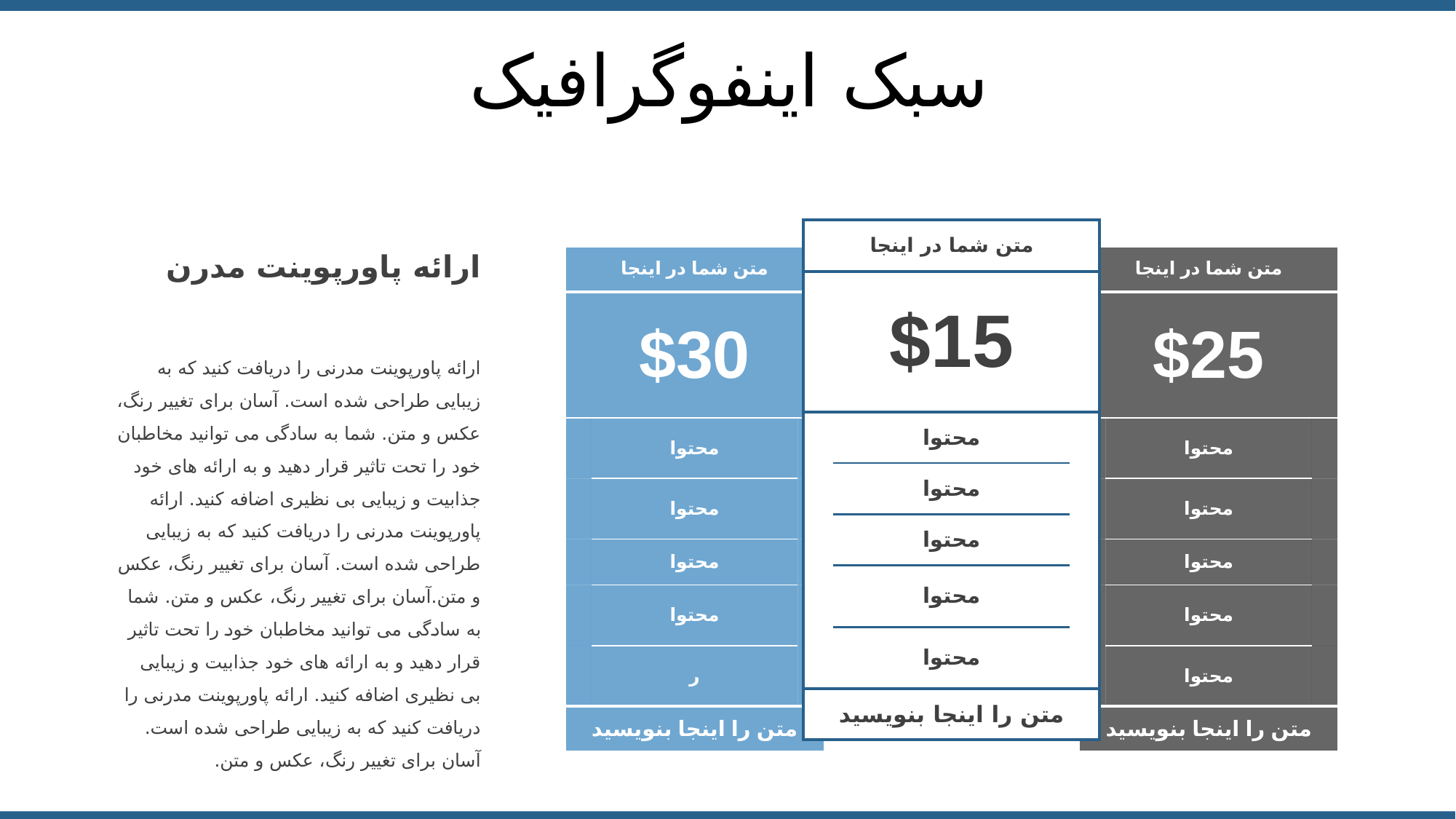

سبک اینفوگرافیک
| متن شما در اینجا |  |  |
| --- | --- | --- |
| $15 |  |  |
|  | محتوا |  |
|  | محتوا |  |
|  | محتوا |  |
|  | محتوا |  |
|  | محتوا |  |
| متن را اینجا بنویسید |  |  |
ارائه پاورپوینت مدرن
| متن شما در اینجا |  |  |
| --- | --- | --- |
| $30 |  |  |
|  | محتوا |  |
|  | محتوا |  |
|  | محتوا |  |
|  | محتوا |  |
|  | ر |  |
| متن را اینجا بنویسید |  |  |
| متن شما در اینجا |  |  |
| --- | --- | --- |
| $25 |  |  |
|  | محتوا |  |
|  | محتوا |  |
|  | محتوا |  |
|  | محتوا |  |
|  | محتوا |  |
| متن را اینجا بنویسید |  |  |
ارائه پاورپوینت مدرنی را دریافت کنید که به زیبایی طراحی شده است. آسان برای تغییر رنگ، عکس و متن. شما به سادگی می توانید مخاطبان خود را تحت تاثیر قرار دهید و به ارائه های خود جذابیت و زیبایی بی نظیری اضافه کنید. ارائه پاورپوینت مدرنی را دریافت کنید که به زیبایی طراحی شده است. آسان برای تغییر رنگ، عکس و متن.آسان برای تغییر رنگ، عکس و متن. شما به سادگی می توانید مخاطبان خود را تحت تاثیر قرار دهید و به ارائه های خود جذابیت و زیبایی بی نظیری اضافه کنید. ارائه پاورپوینت مدرنی را دریافت کنید که به زیبایی طراحی شده است. آسان برای تغییر رنگ، عکس و متن.